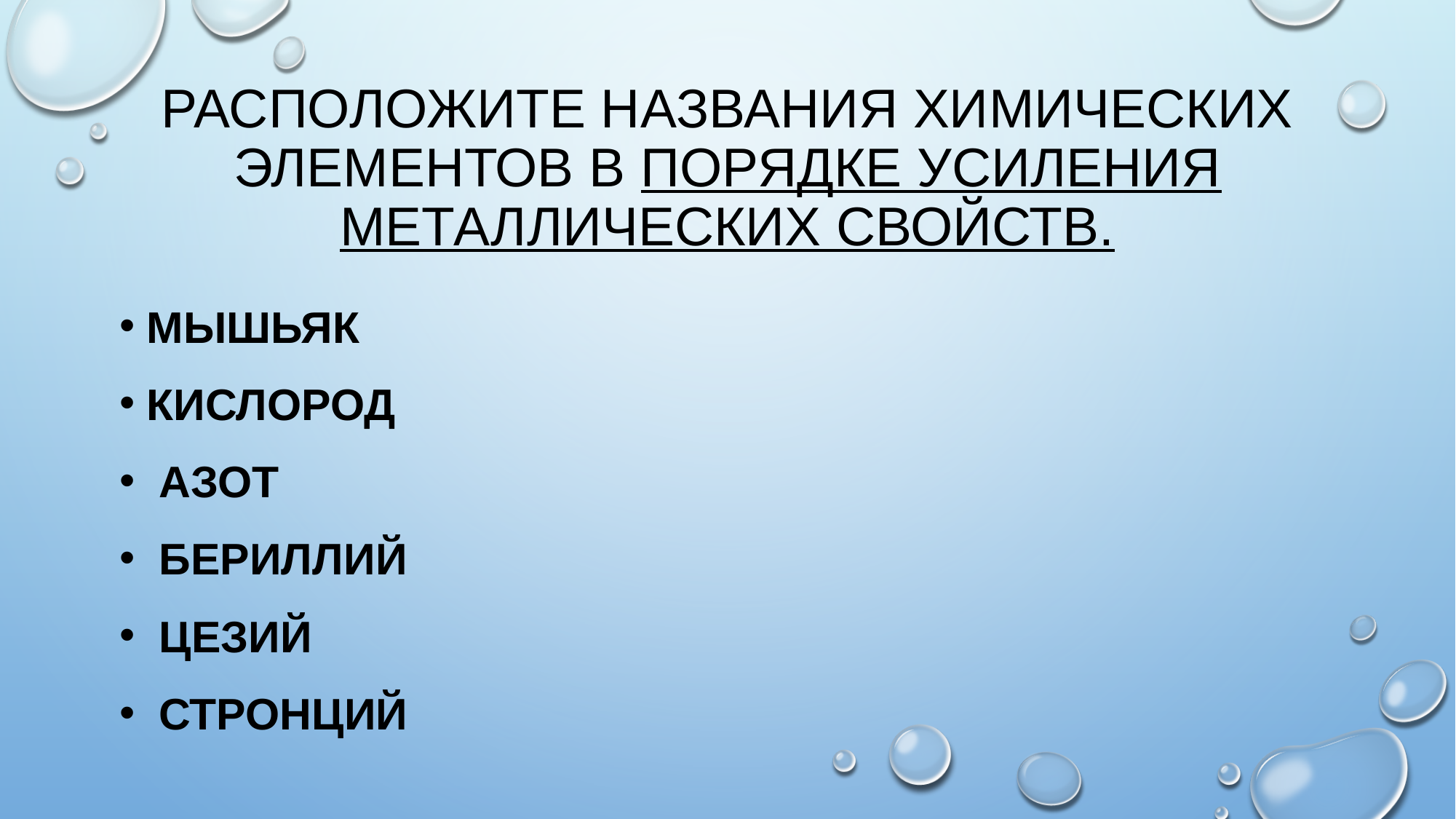

# Расположите названия химических элементов в порядке усиления металлических свойств.
Мышьяк
Кислород
 Азот
 Бериллий
 Цезий
 Стронций